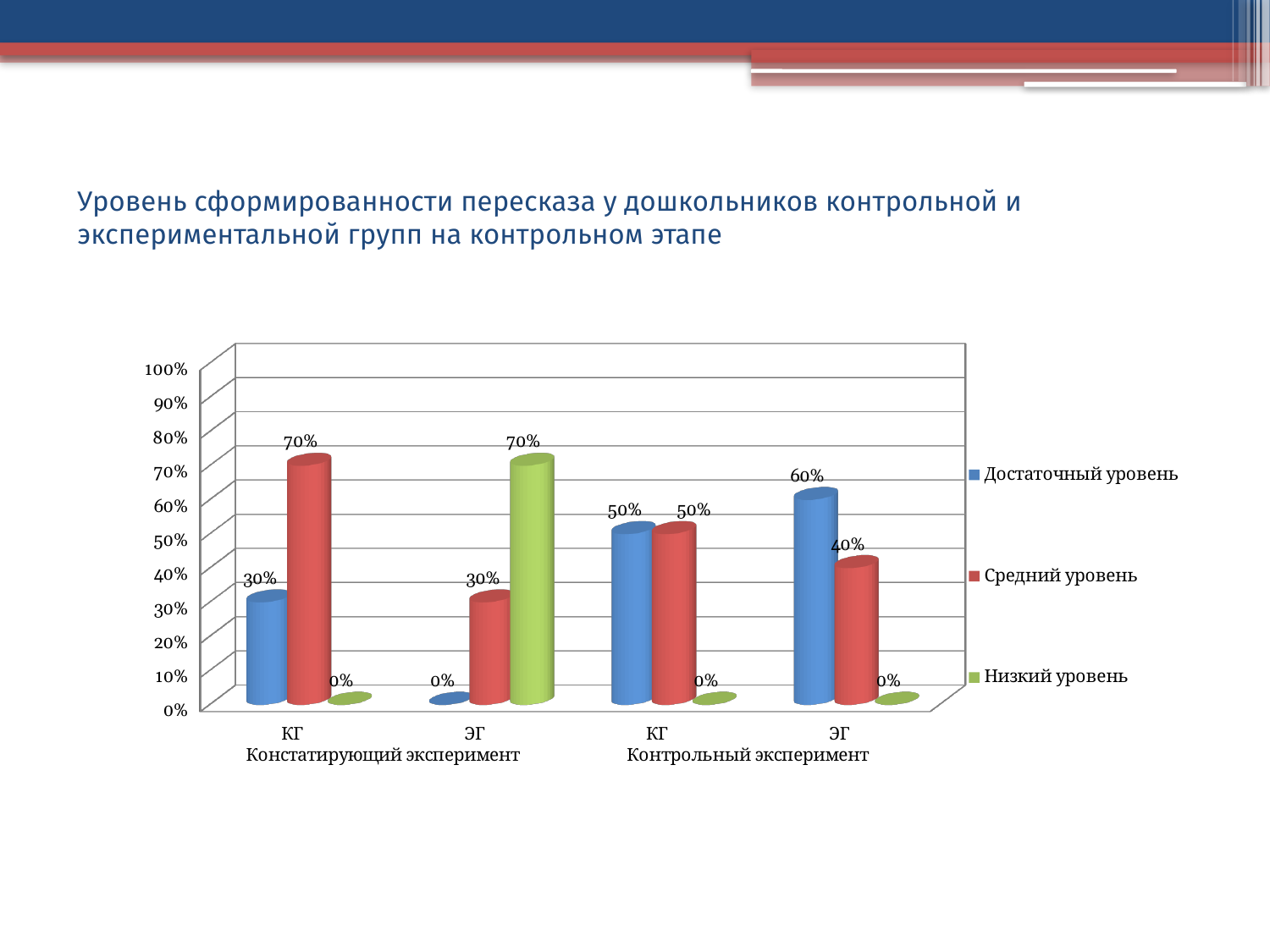

# Уровень сформированности пересказа у дошкольников контрольной и экспериментальной групп на контрольном этапе

[unsupported chart]